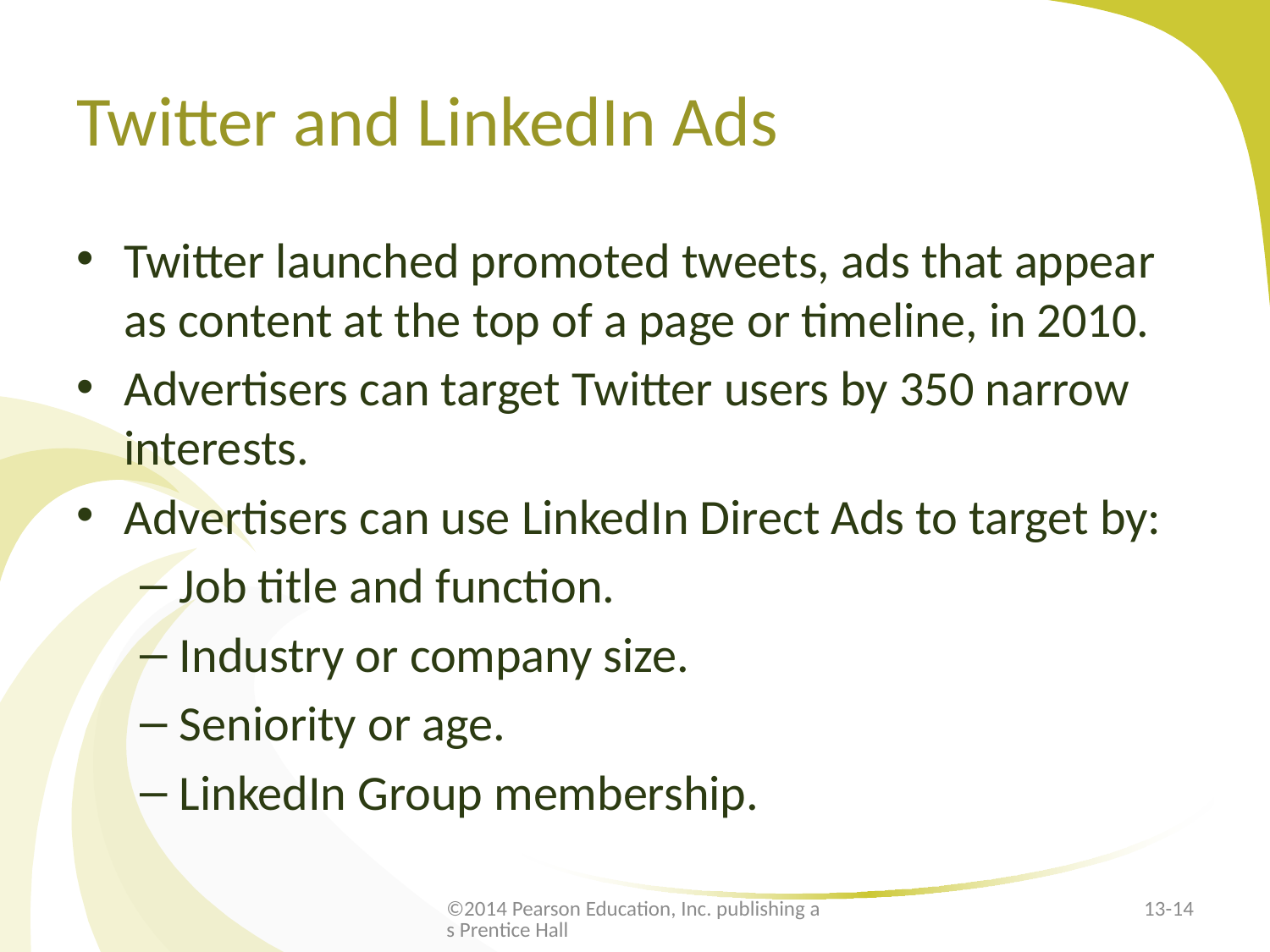

# Twitter and LinkedIn Ads
Twitter launched promoted tweets, ads that appear as content at the top of a page or timeline, in 2010.
Advertisers can target Twitter users by 350 narrow interests.
Advertisers can use LinkedIn Direct Ads to target by:
Job title and function.
Industry or company size.
Seniority or age.
LinkedIn Group membership.

©2014 Pearson Education, Inc. publishing as Prentice Hall
13-14